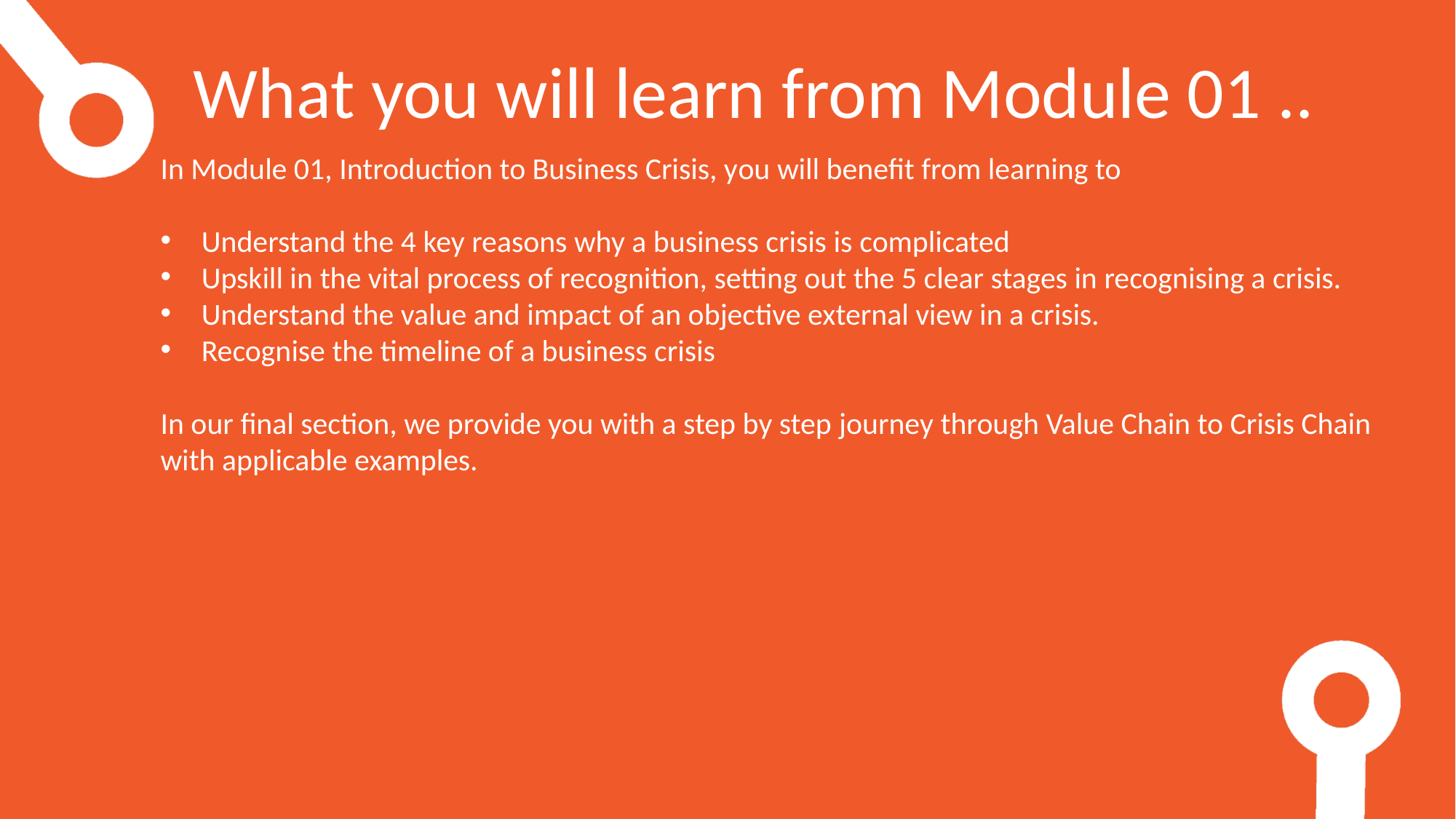

What you will learn from Module 01 ..
In Module 01, Introduction to Business Crisis, you will benefit from learning to

Understand the 4 key reasons why a business crisis is complicated
Upskill in the vital process of recognition, setting out the 5 clear stages in recognising a crisis.
Understand the value and impact of an objective external view in a crisis.
Recognise the timeline of a business crisis

In our final section, we provide you with a step by step journey through Value Chain to Crisis Chain with applicable examples.